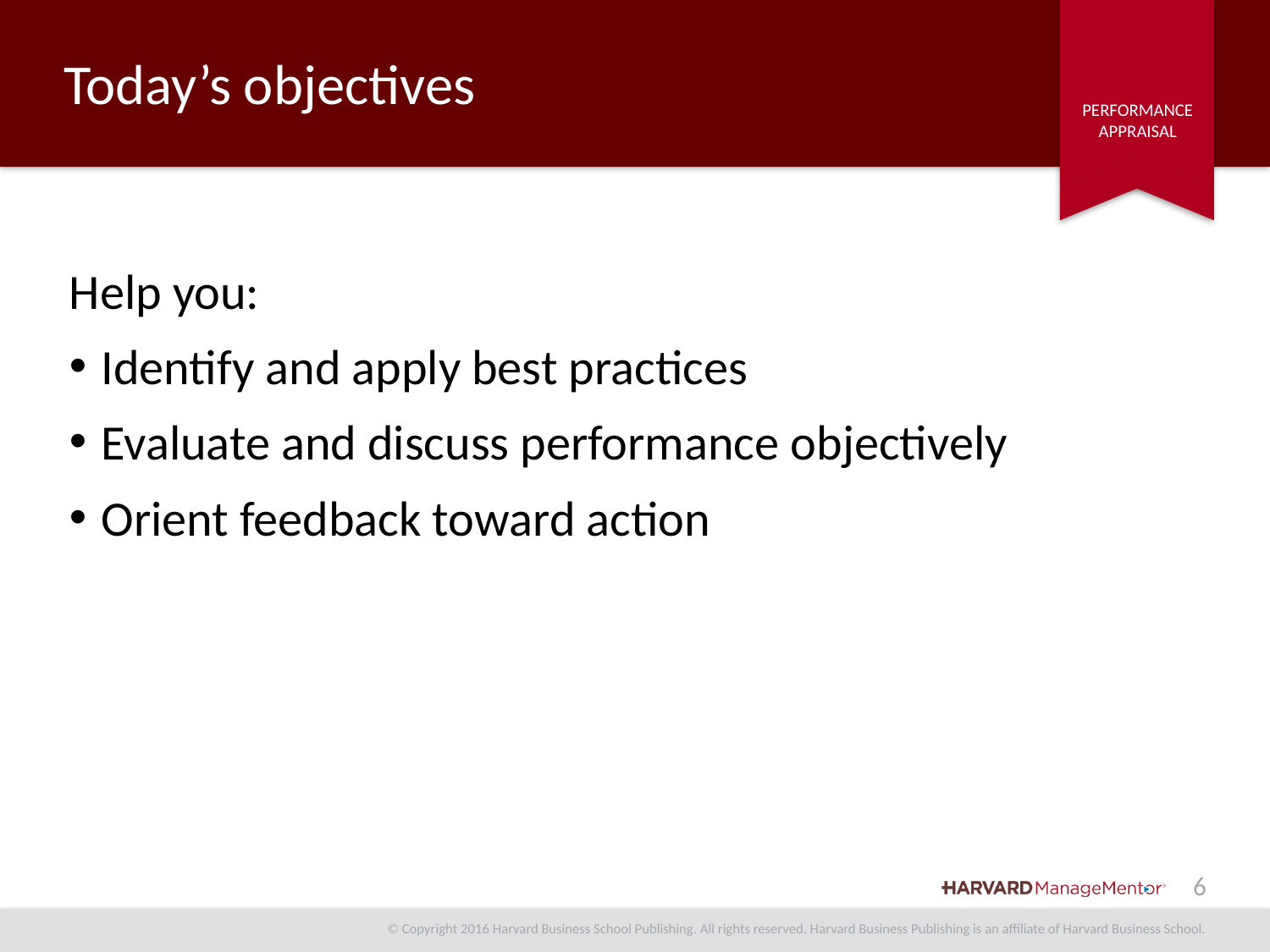

# Today’s objectives
Help you:
Identify and apply best practices
Evaluate and discuss performance objectively
Orient feedback toward action